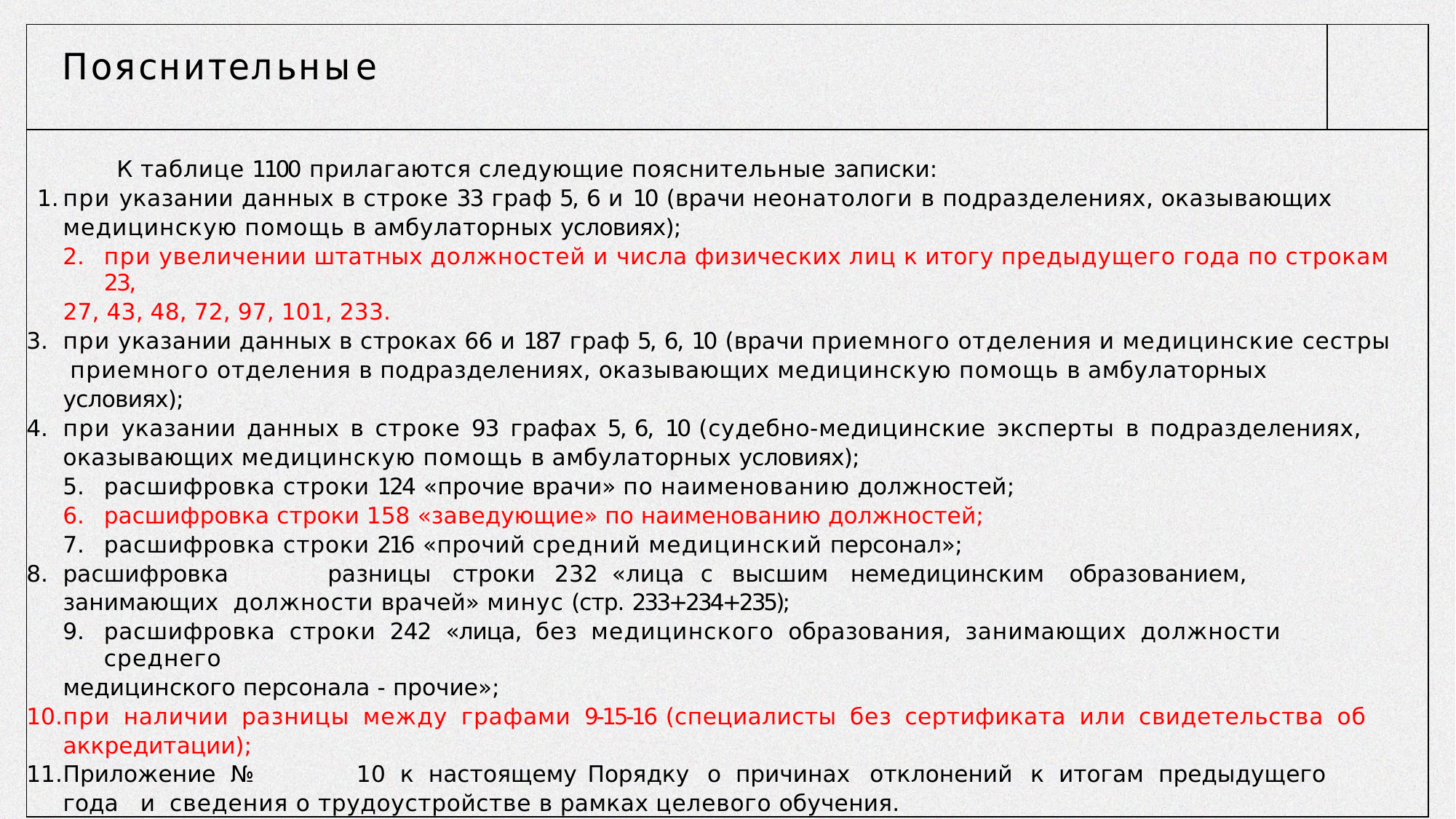

| Пояснительные |  |
| --- | --- |
| К таблице 1100 прилагаются следующие пояснительные записки: при указании данных в строке 33 граф 5, 6 и 10 (врачи неонатологи в подразделениях, оказывающих медицинскую помощь в амбулаторных условиях); при увеличении штатных должностей и числа физических лиц к итогу предыдущего года по строкам 23, 27, 43, 48, 72, 97, 101, 233. при указании данных в строках 66 и 187 граф 5, 6, 10 (врачи приемного отделения и медицинские сестры приемного отделения в подразделениях, оказывающих медицинскую помощь в амбулаторных условиях); при указании данных в строке 93 графах 5, 6, 10 (судебно-медицинские эксперты в подразделениях, оказывающих медицинскую помощь в амбулаторных условиях); расшифровка строки 124 «прочие врачи» по наименованию должностей; расшифровка строки 158 «заведующие» по наименованию должностей; расшифровка строки 216 «прочий средний медицинский персонал»; расшифровка разницы строки 232 «лица с высшим немедицинским образованием, занимающих должности врачей» минус (стр. 233+234+235); расшифровка строки 242 «лица, без медицинского образования, занимающих должности среднего медицинского персонала - прочие»; при наличии разницы между графами 9-15-16 (специалисты без сертификата или свидетельства об аккредитации); Приложение № 10 к настоящему Порядку о причинах отклонений к итогам предыдущего года и сведения о трудоустройстве в рамках целевого обучения. |  |